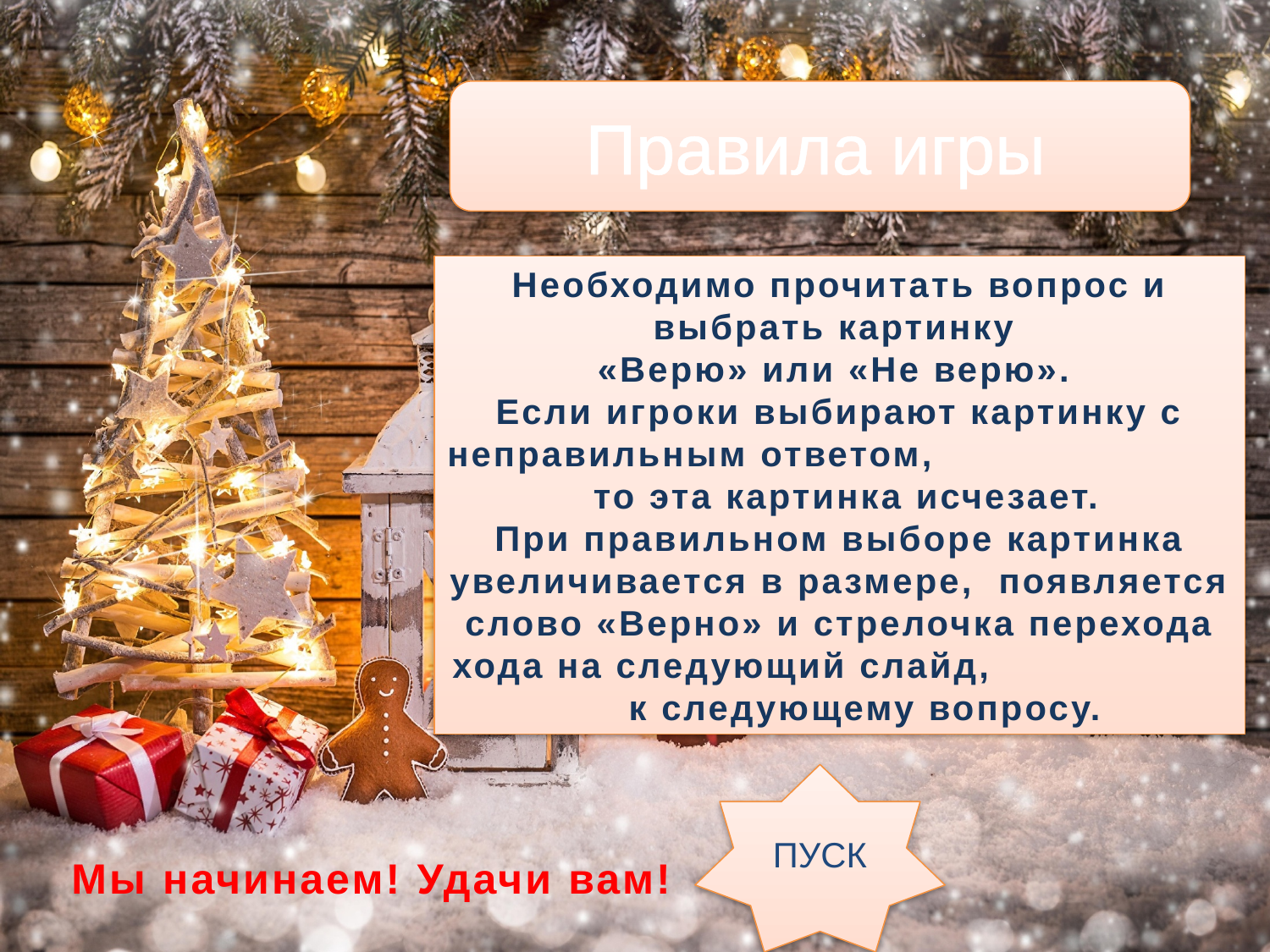

# Правила игры
Необходимо прочитать вопрос и выбрать картинку
«Верю» или «Не верю».
Если игроки выбирают картинку с неправильным ответом,                           то эта картинка исчезает.
При правильном выборе картинка увеличивается в размере,  появляется слово «Верно» и стрелочка перехода хода на следующий слайд,                        к следующему вопросу.
ПУСК
Мы начинаем! Удачи вам!